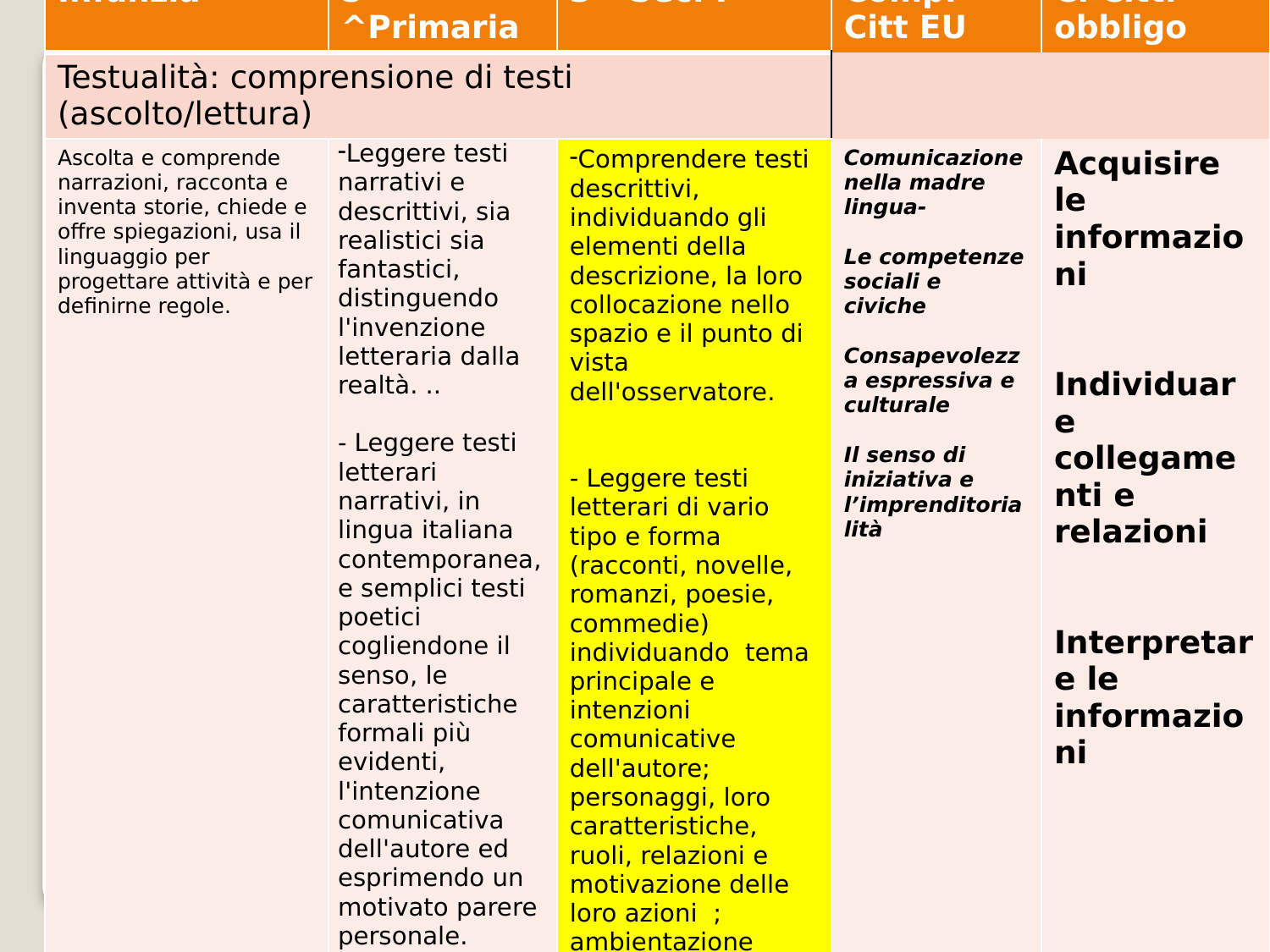

# Testualità
| Infanzia | 5 ^Primaria | 3 ^Sec. I° | Comp. Citt EU | C. Citt. obbligo |
| --- | --- | --- | --- | --- |
| Testualità: comprensione di testi (ascolto/lettura) |  |  |  |  |
| Ascolta e comprende narrazioni, racconta e inventa storie, chiede e offre spiegazioni, usa il linguaggio per progettare attività e per definirne regole. | Leggere testi narrativi e descrittivi, sia realistici sia fantastici, distinguendo l'invenzione letteraria dalla realtà. .. - Leggere testi letterari narrativi, in lingua italiana contemporanea, e semplici testi poetici cogliendone il senso, le caratteristiche formali più evidenti, l'intenzione comunicativa dell'autore ed esprimendo un motivato parere personale. | Comprendere testi descrittivi, individuando gli elementi della descrizione, la loro collocazione nello spazio e il punto di vista dell'osservatore. - Leggere testi letterari di vario tipo e forma (racconti, novelle, romanzi, poesie, commedie) individuando tema principale e intenzioni comunicative dell'autore; personaggi, loro caratteristiche, ruoli, relazioni e motivazione delle loro azioni ; ambientazione spaziale e temporale; genere di appartenenza. Formulare in collaborazione con i compagni ipotesi interpretative fondate | Comunicazione nella madre lingua- Le competenze sociali e civiche Consapevolezza espressiva e culturale Il senso di iniziativa e l’imprenditorialità | Acquisire le informazioni Individuare collegamenti e relazioni   Interpretare le informazioni |
|  |  |  |  |  |